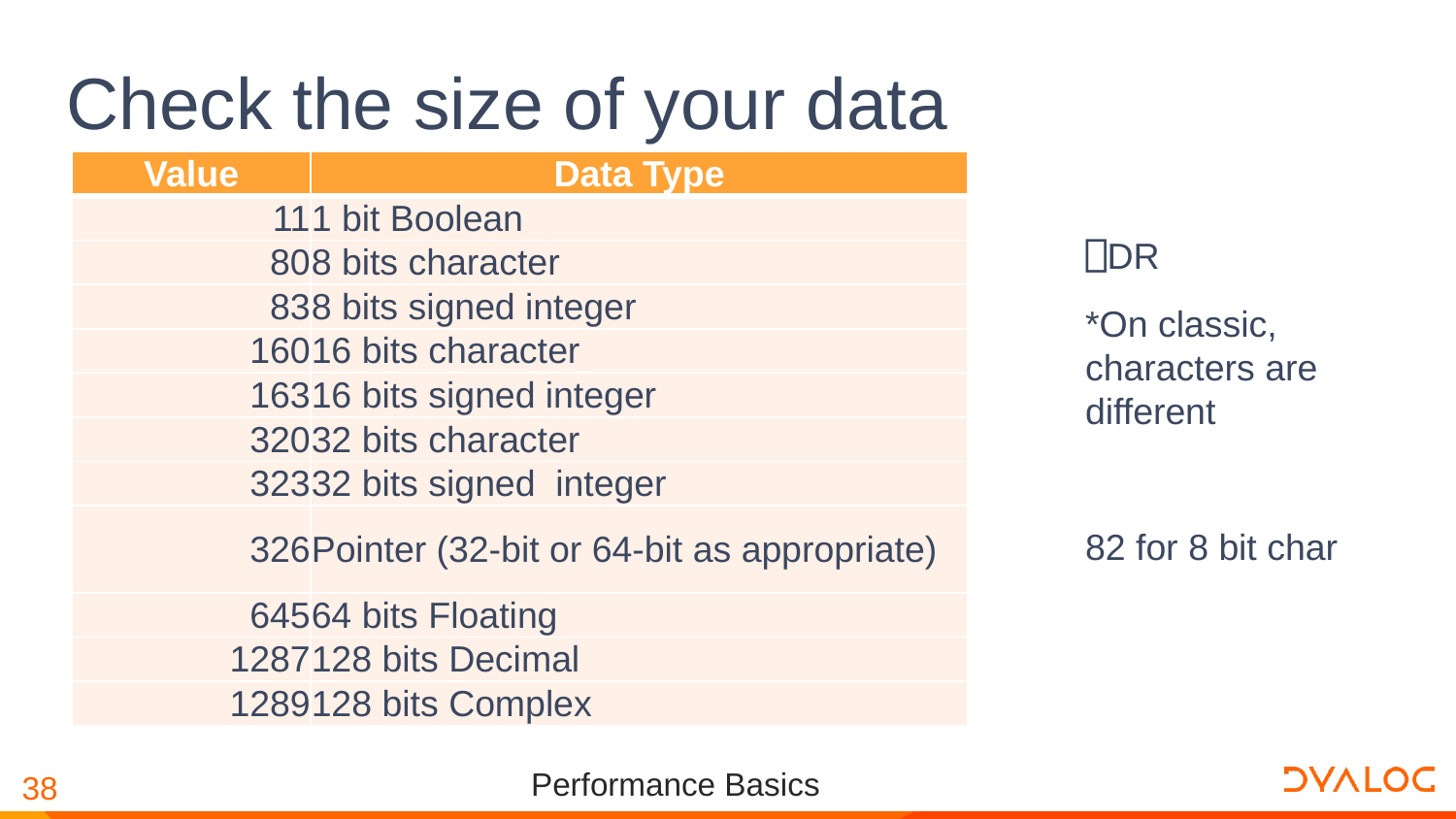

# Check the size of your data
| Value | Data Type |
| --- | --- |
| 11 | 1 bit Boolean |
| 80 | 8 bits character |
| 83 | 8 bits signed integer |
| 160 | 16 bits character |
| 163 | 16 bits signed integer |
| 320 | 32 bits character |
| 323 | 32 bits signed  integer |
| 326 | Pointer (32-bit or 64-bit as appropriate) |
| 645 | 64 bits Floating |
| 1287 | 128 bits Decimal |
| 1289 | 128 bits Complex |
⎕DR
*On classic, characters are different

82 for 8 bit char